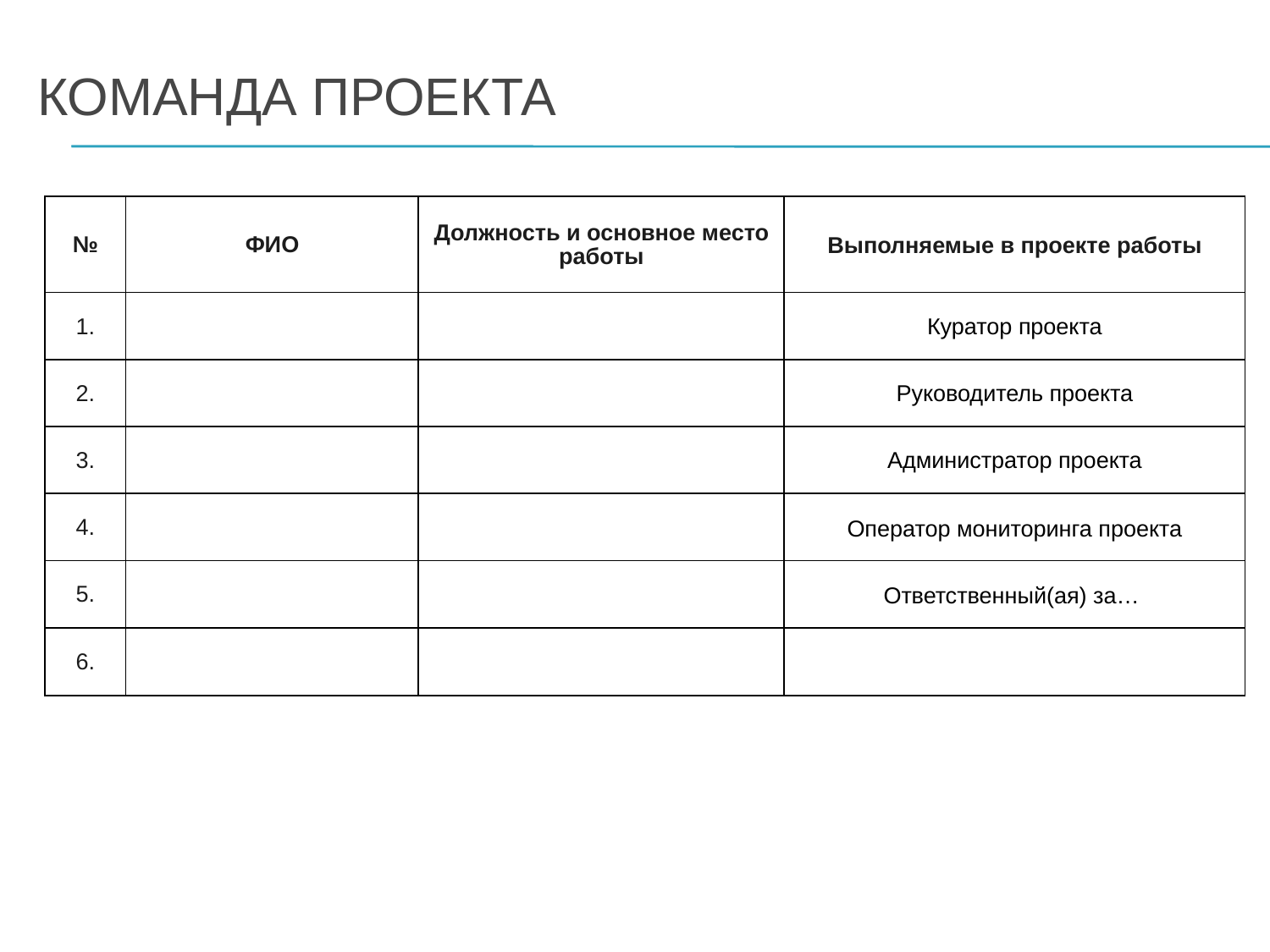

# Команда проекта
| № | ФИО | Должность и основное место работы | Выполняемые в проекте работы |
| --- | --- | --- | --- |
| 1. |  |  | Куратор проекта |
| 2. |  |  | Руководитель проекта |
| 3. |  |  | Администратор проекта |
| 4. |  |  | Оператор мониторинга проекта |
| 5. |  |  | Ответственный(ая) за… |
| 6. |  |  |  |